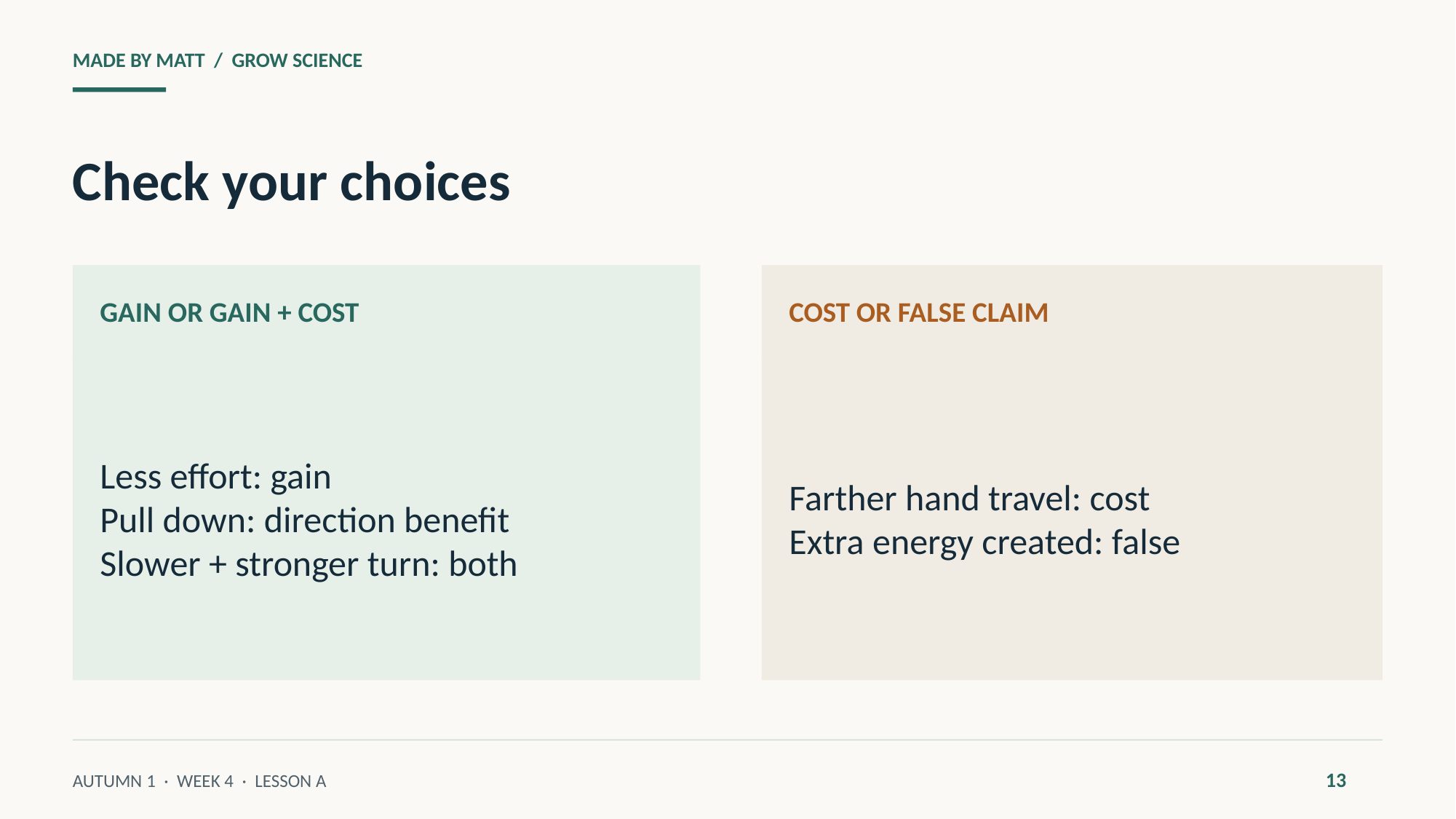

MADE BY MATT  /  GROW SCIENCE

Check your choices
GAIN OR GAIN + COST
COST OR FALSE CLAIM
Less effort: gain
Pull down: direction benefit
Slower + stronger turn: both
Farther hand travel: cost
Extra energy created: false

13
AUTUMN 1  ·  WEEK 4  ·  LESSON A